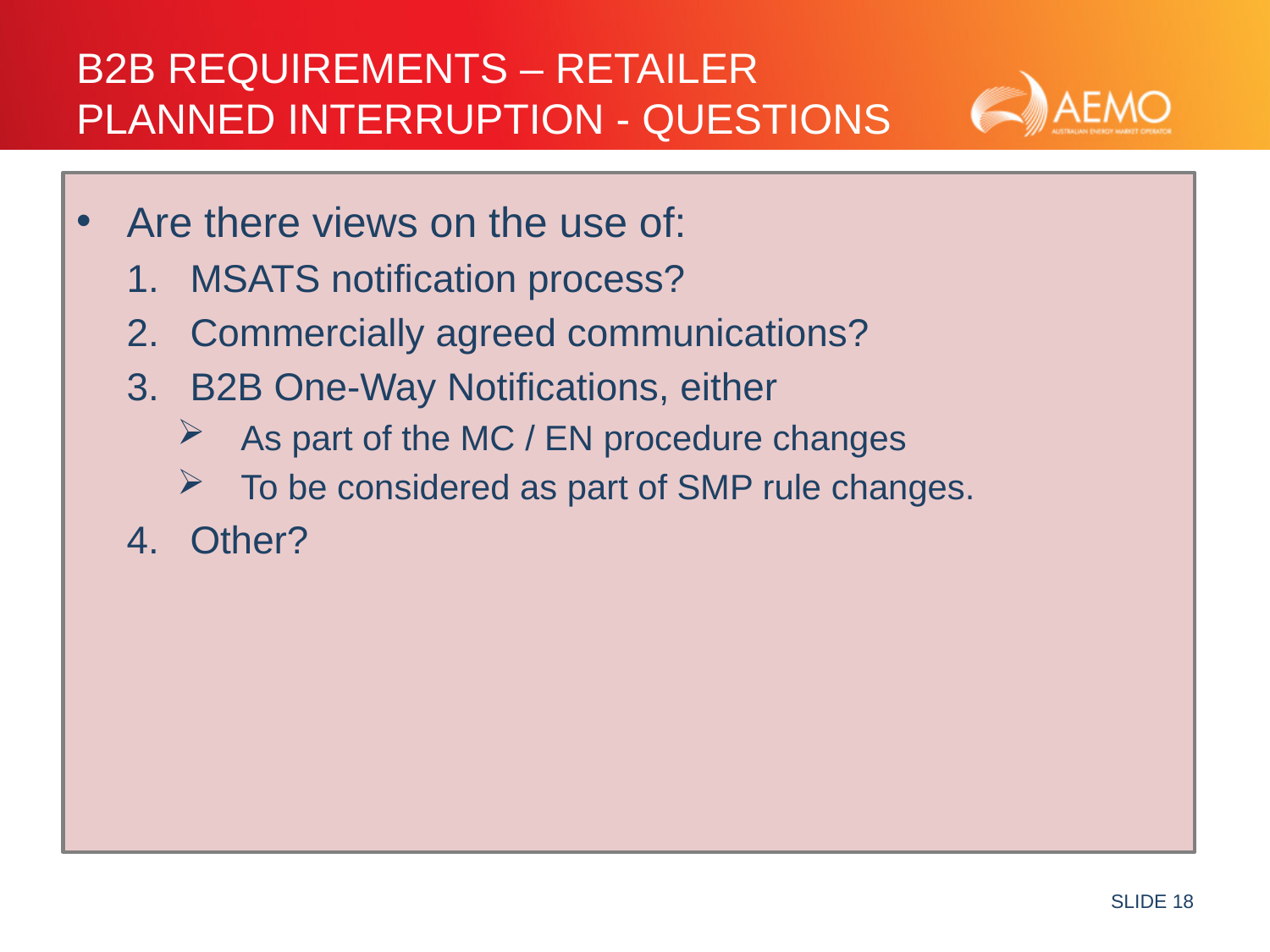

# B2B Requirements – Retailer Planned Interruption - Questions

Are there views on the use of:
MSATS notification process?
Commercially agreed communications?
B2B One-Way Notifications, either
As part of the MC / EN procedure changes
To be considered as part of SMP rule changes.
Other?